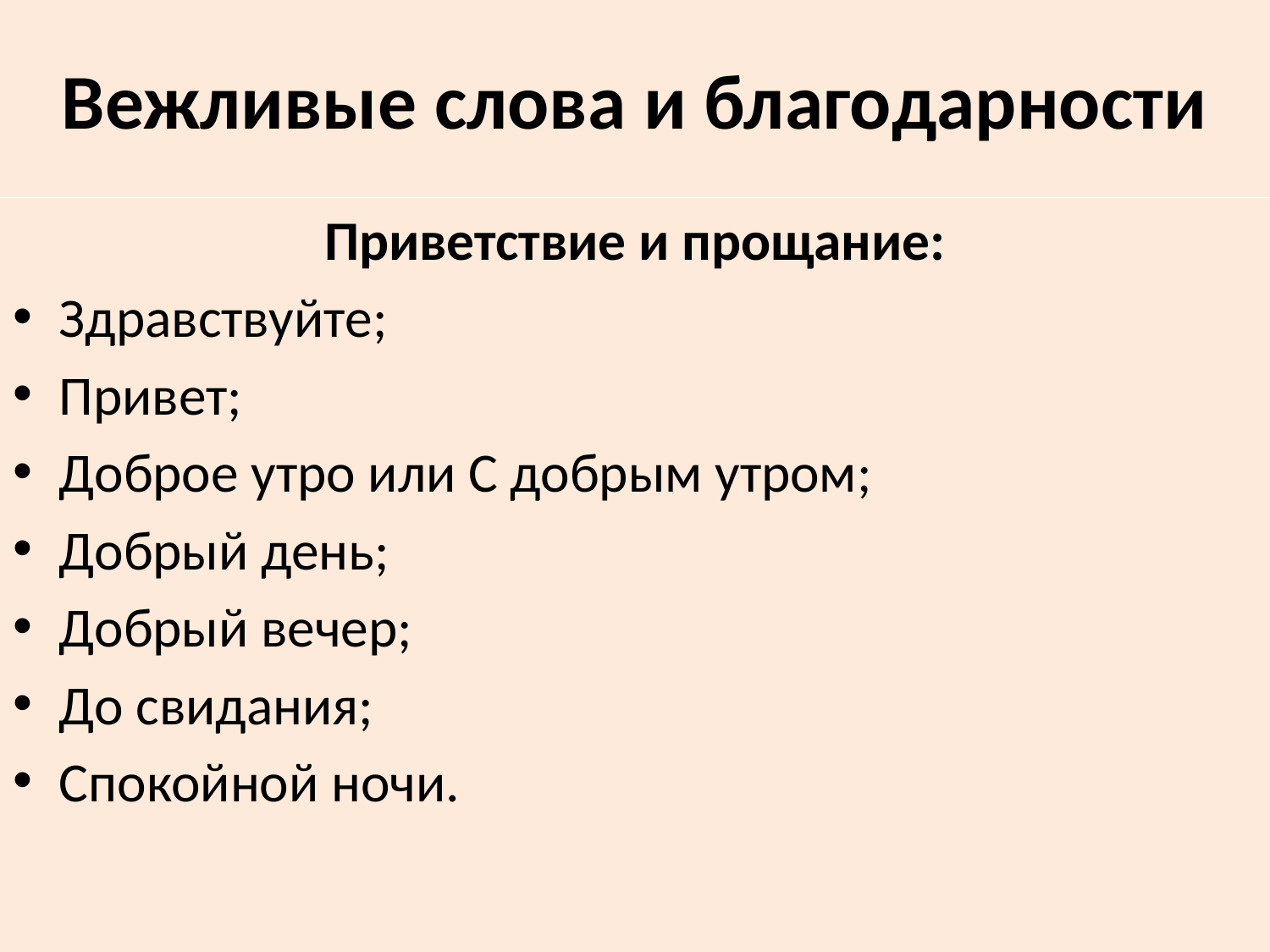

# Вежливые слова и благодарности
Приветствие и прощание:
Здравствуйте;
Привет;
Доброе утро или С добрым утром;
Добрый день;
Добрый вечер;
До свидания;
Спокойной ночи.